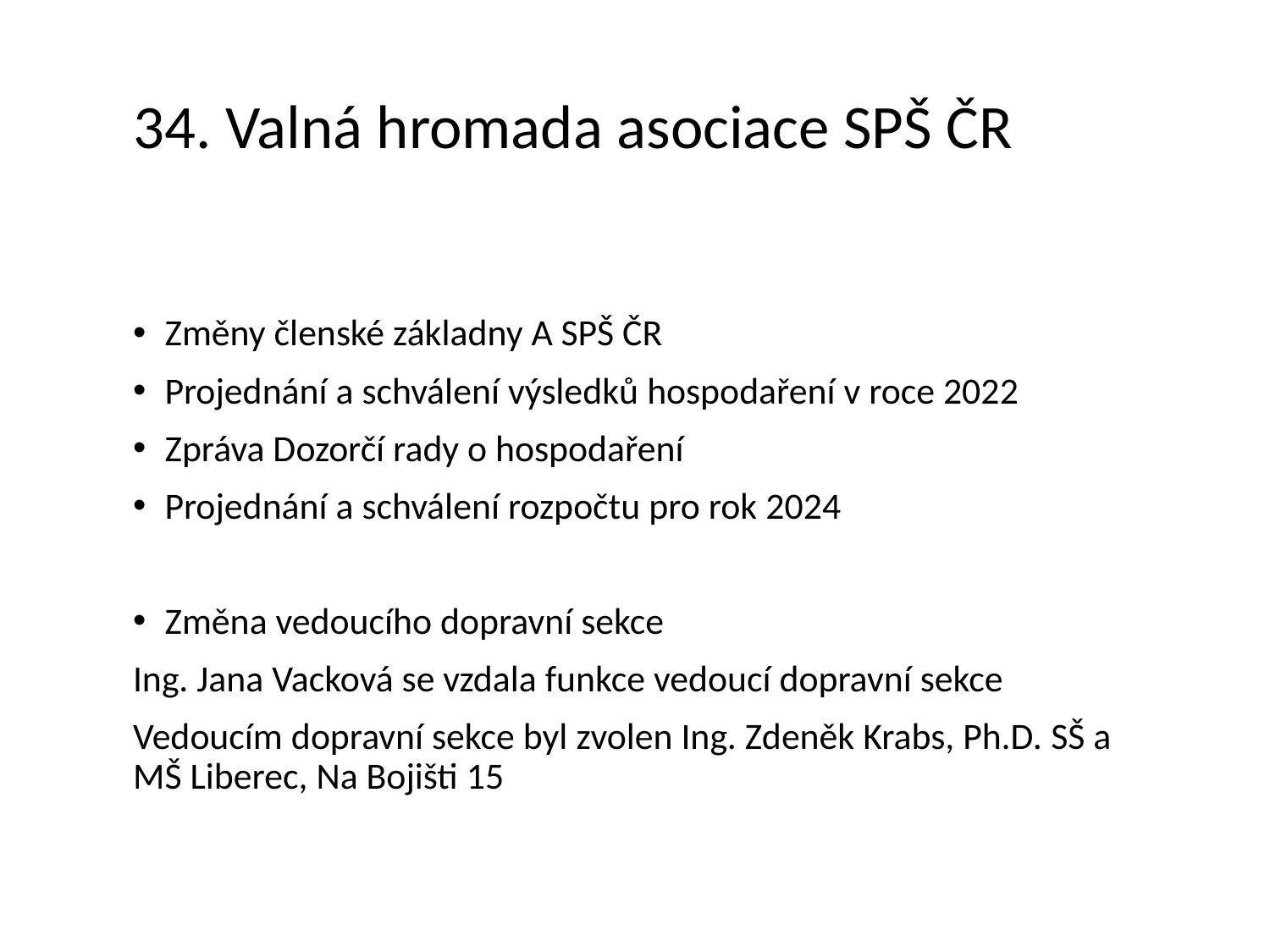

# 34. Valná hromada asociace SPŠ ČR
Změny členské základny A SPŠ ČR
Projednání a schválení výsledků hospodaření v roce 2022
Zpráva Dozorčí rady o hospodaření
Projednání a schválení rozpočtu pro rok 2024

Změna vedoucího dopravní sekce
Ing. Jana Vacková se vzdala funkce vedoucí dopravní sekce
Vedoucím dopravní sekce byl zvolen Ing. Zdeněk Krabs, Ph.D. SŠ a MŠ Liberec, Na Bojišti 15